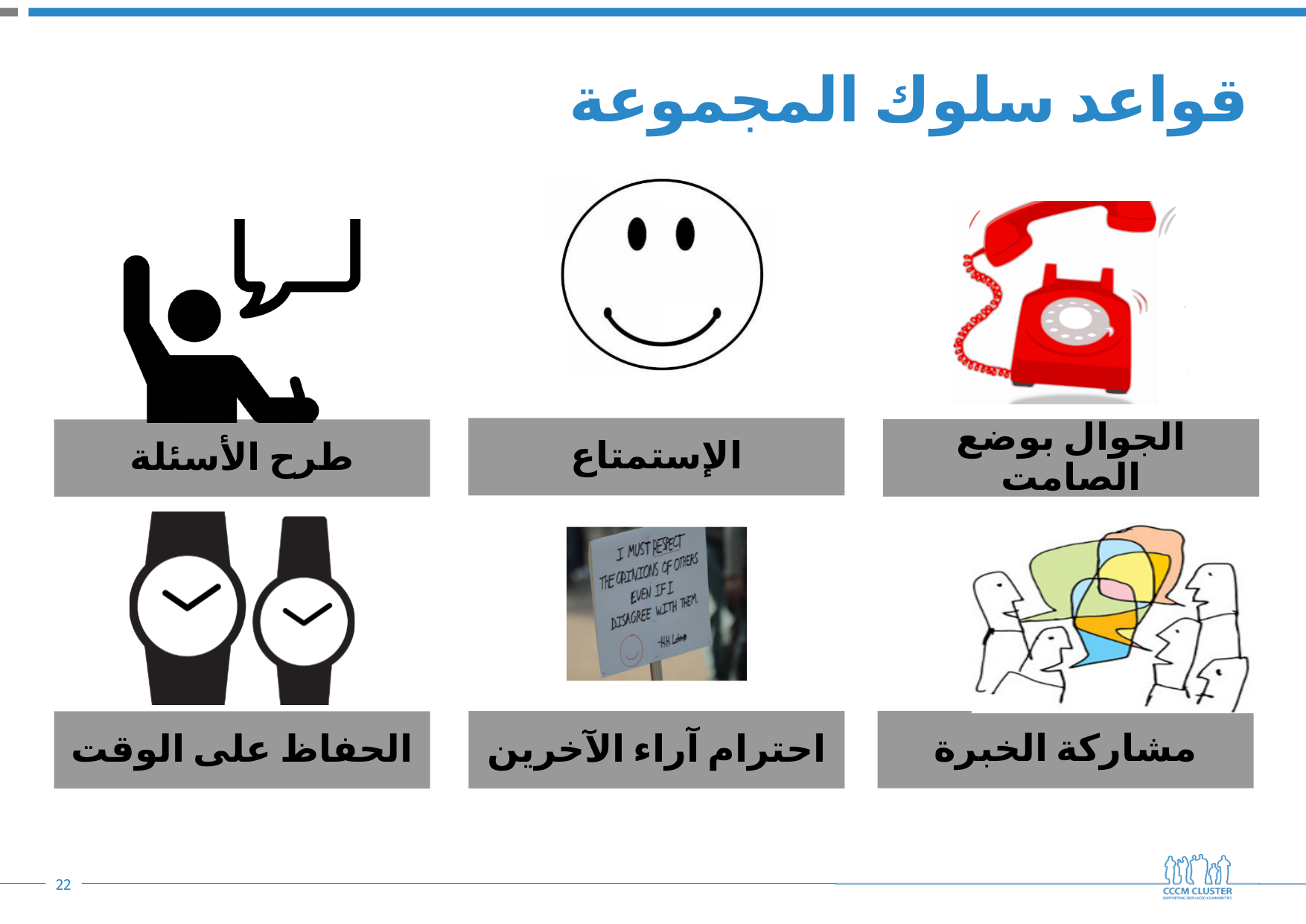

# قواعد سلوك المجموعة
طرح الأسئلة
الإستمتاع
الجوال بوضع الصامت
الحفاظ على الوقت
احترام آراء الآخرين
مشاركة الخبرة